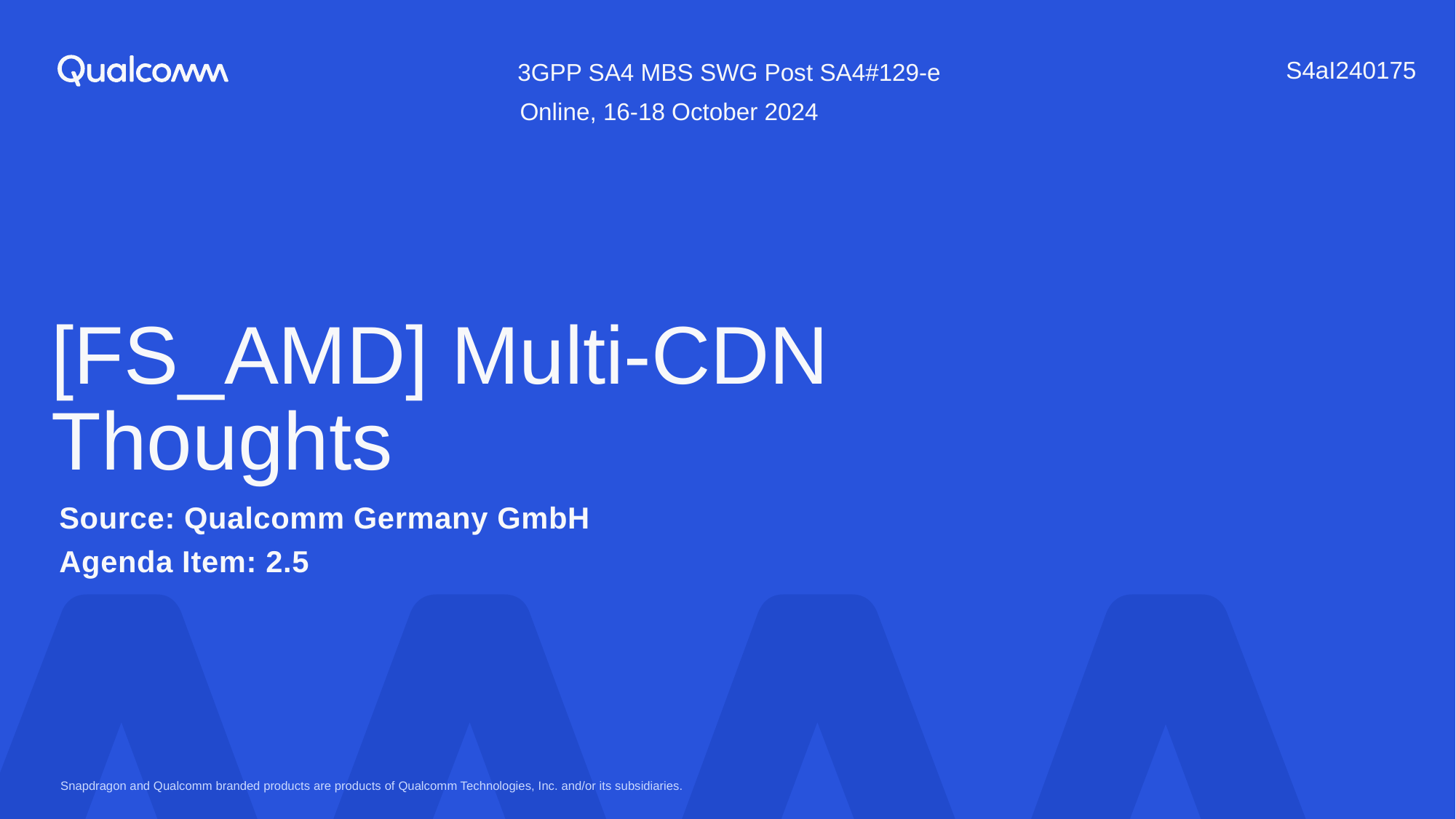

S4aI240175
3GPP SA4 MBS SWG Post SA4#129-e
Online, 16-18 October 2024
# [FS_AMD] Multi-CDN Thoughts
Source: Qualcomm Germany GmbH
Agenda Item: 2.5